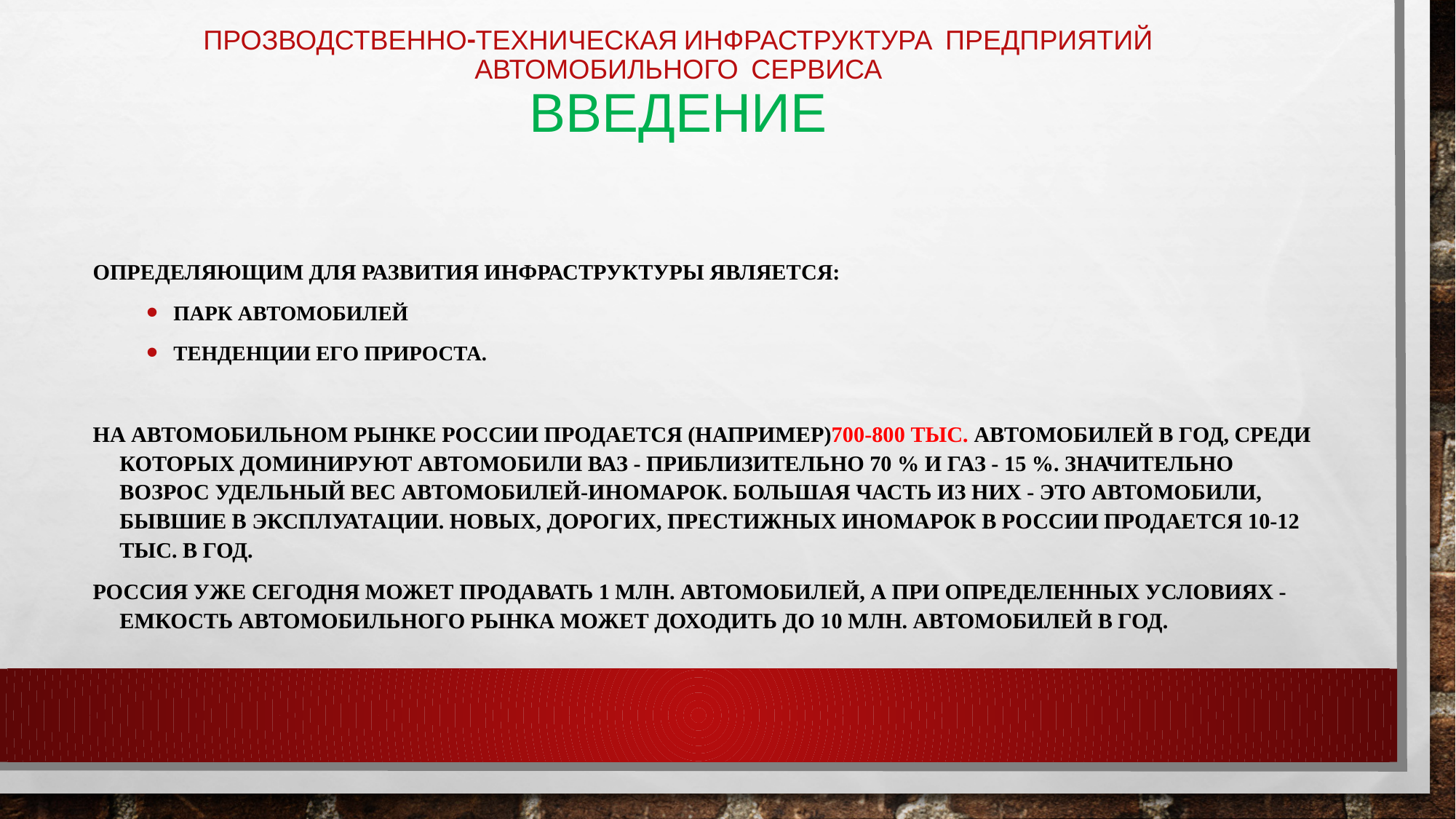

# ПРОЗВОДСТВЕННО-ТЕХНИЧЕСКАЯ ИНФРАСТРУКТУРА  ПРЕДПРИЯТИЙ АВТОМОБИЛЬНОГО  СЕРВИСА ВВЕДЕНИЕ
Определяющим для развития инфраструктуры является:
парк автомобилей
тенденции его прироста.

На автомобильном рынке России продается (НАПРИМЕР)700-800 тыс. автомобилей в год, среди которых доминируют автомобили ВАЗ - приблизительно 70 % и ГАЗ - 15 %. Значительно возрос удельный вес автомобилей-иномарок. Большая часть из них - это автомобили, бывшие в эксплуатации. Новых, дорогих, престижных иномарок в России продается 10-12 тыс. в год.
Россия уже сегодня может продавать 1 млн. автомобилей, а при определенных условиях - емкость автомобильного рынка может доходить до 10 млн. автомобилей в год.